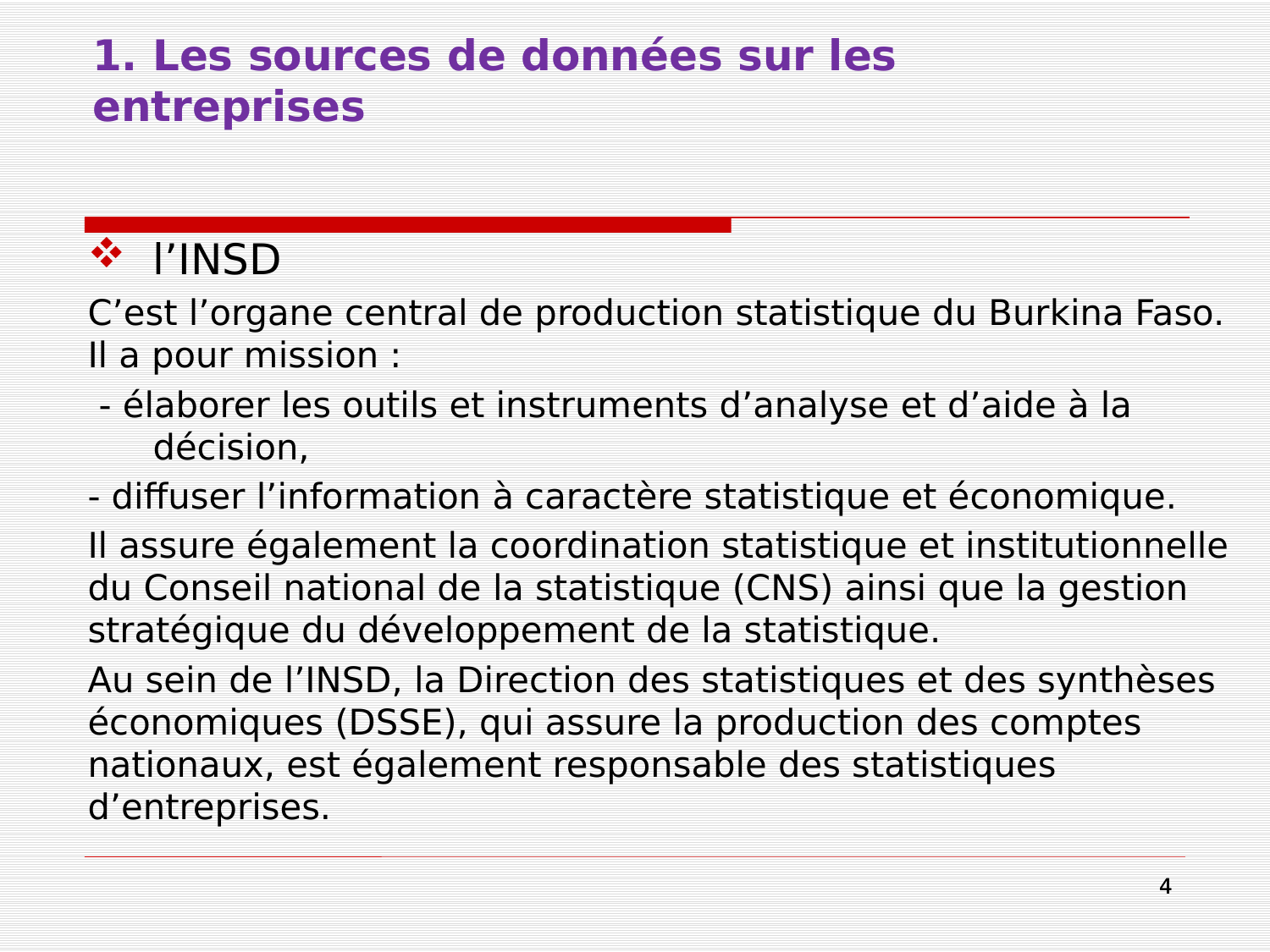

# 1. Les sources de données sur les entreprises
l’INSD
C’est l’organe central de production statistique du Burkina Faso. Il a pour mission :
 - élaborer les outils et instruments d’analyse et d’aide à la décision,
- diffuser l’information à caractère statistique et économique.
Il assure également la coordination statistique et institutionnelle du Conseil national de la statistique (CNS) ainsi que la gestion stratégique du développement de la statistique.
Au sein de l’INSD, la Direction des statistiques et des synthèses économiques (DSSE), qui assure la production des comptes nationaux, est également responsable des statistiques d’entreprises.

4
4